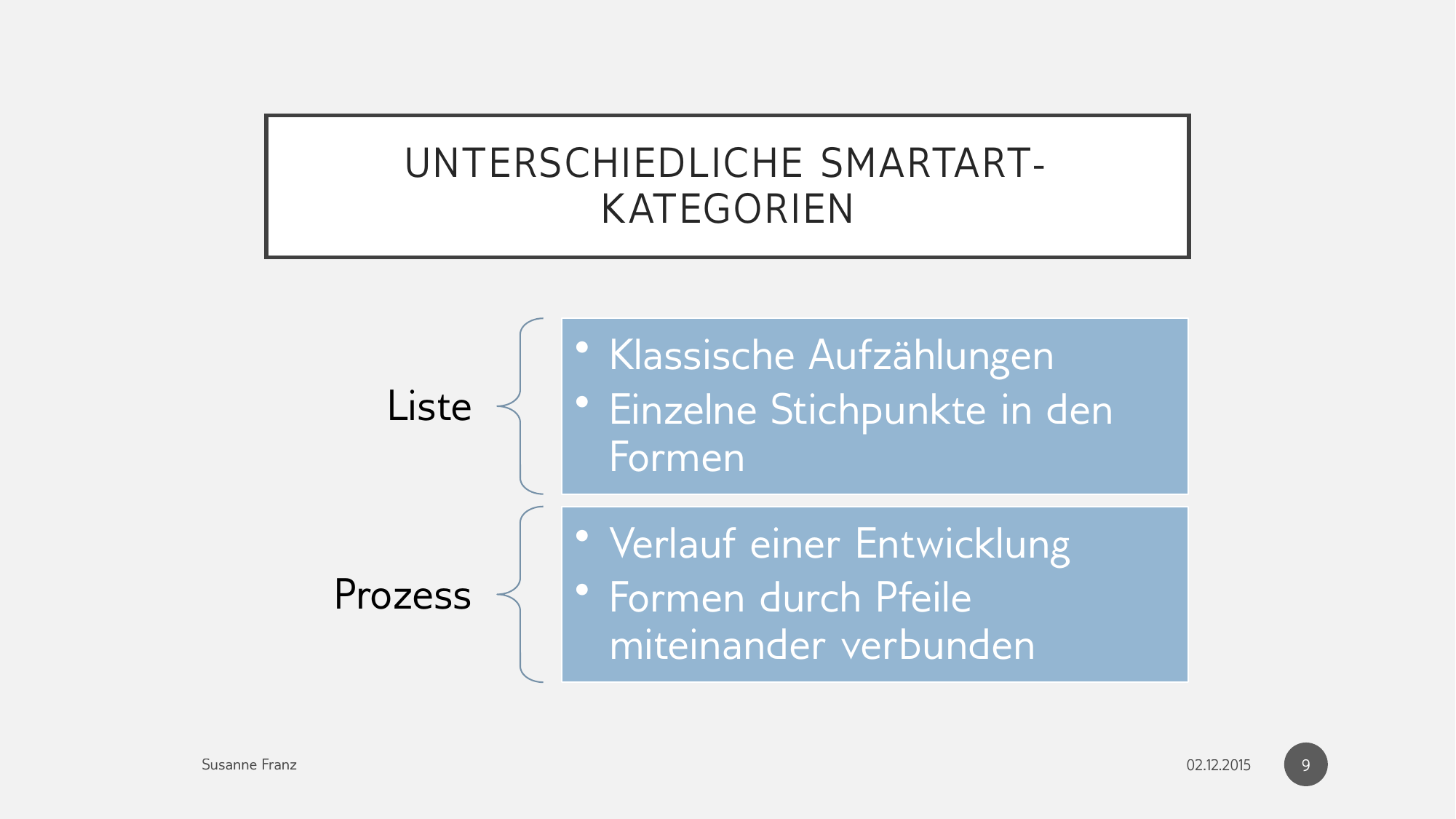

# Unterschiedliche SmartArt-Kategorien
Liste
Klassische Aufzählungen
Einzelne Stichpunkte in den Formen
Prozess
Verlauf einer Entwicklung
Formen durch Pfeile miteinander verbunden
9
Susanne Franz
02.12.2015